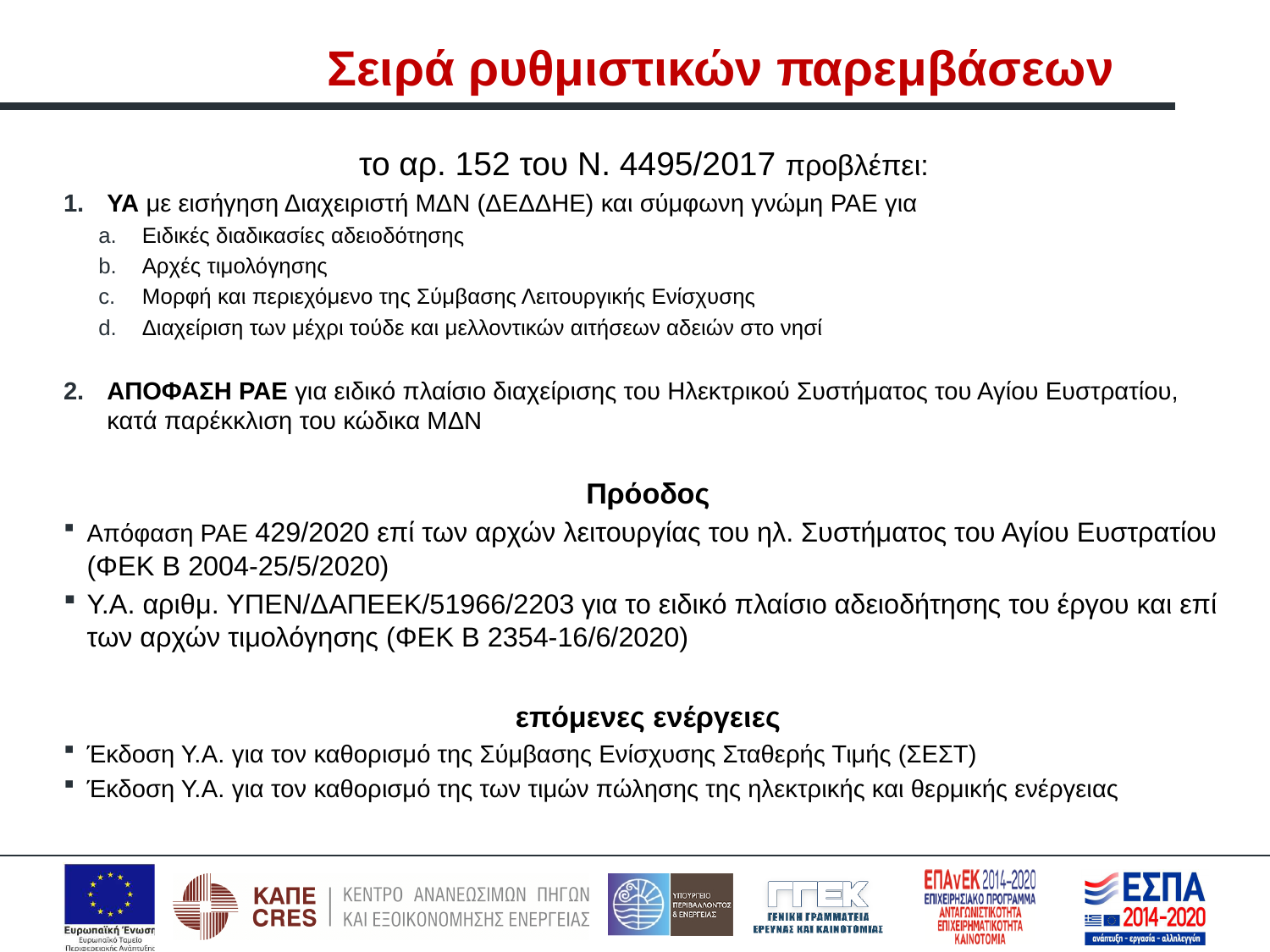

Σειρά ρυθμιστικών παρεμβάσεων
το αρ. 152 του Ν. 4495/2017 προβλέπει:
ΥΑ με εισήγηση Διαχειριστή ΜΔΝ (ΔΕΔΔΗΕ) και σύμφωνη γνώμη ΡΑΕ για
Ειδικές διαδικασίες αδειοδότησης
Αρχές τιμολόγησης
Μορφή και περιεχόμενο της Σύμβασης Λειτουργικής Ενίσχυσης
Διαχείριση των μέχρι τούδε και μελλοντικών αιτήσεων αδειών στο νησί

ΑΠΟΦΑΣΗ ΡΑΕ για ειδικό πλαίσιο διαχείρισης του Ηλεκτρικού Συστήματος του Αγίου Ευστρατίου, κατά παρέκκλιση του κώδικα ΜΔΝ

Πρόοδος
Απόφαση ΡΑΕ 429/2020 επί των αρχών λειτουργίας του ηλ. Συστήματος του Αγίου Ευστρατίου (ΦΕΚ Β 2004-25/5/2020)
Υ.Α. αριθμ. ΥΠΕΝ/ΔΑΠΕΕΚ/51966/2203 για το ειδικό πλαίσιο αδειοδήτησης του έργου και επί των αρχών τιμολόγησης (ΦΕΚ Β 2354-16/6/2020)

επόμενες ενέργειες
Έκδοση Υ.Α. για τον καθορισμό της Σύμβασης Ενίσχυσης Σταθερής Τιμής (ΣΕΣΤ)
Έκδοση Υ.Α. για τον καθορισμό της των τιμών πώλησης της ηλεκτρικής και θερμικής ενέργειας